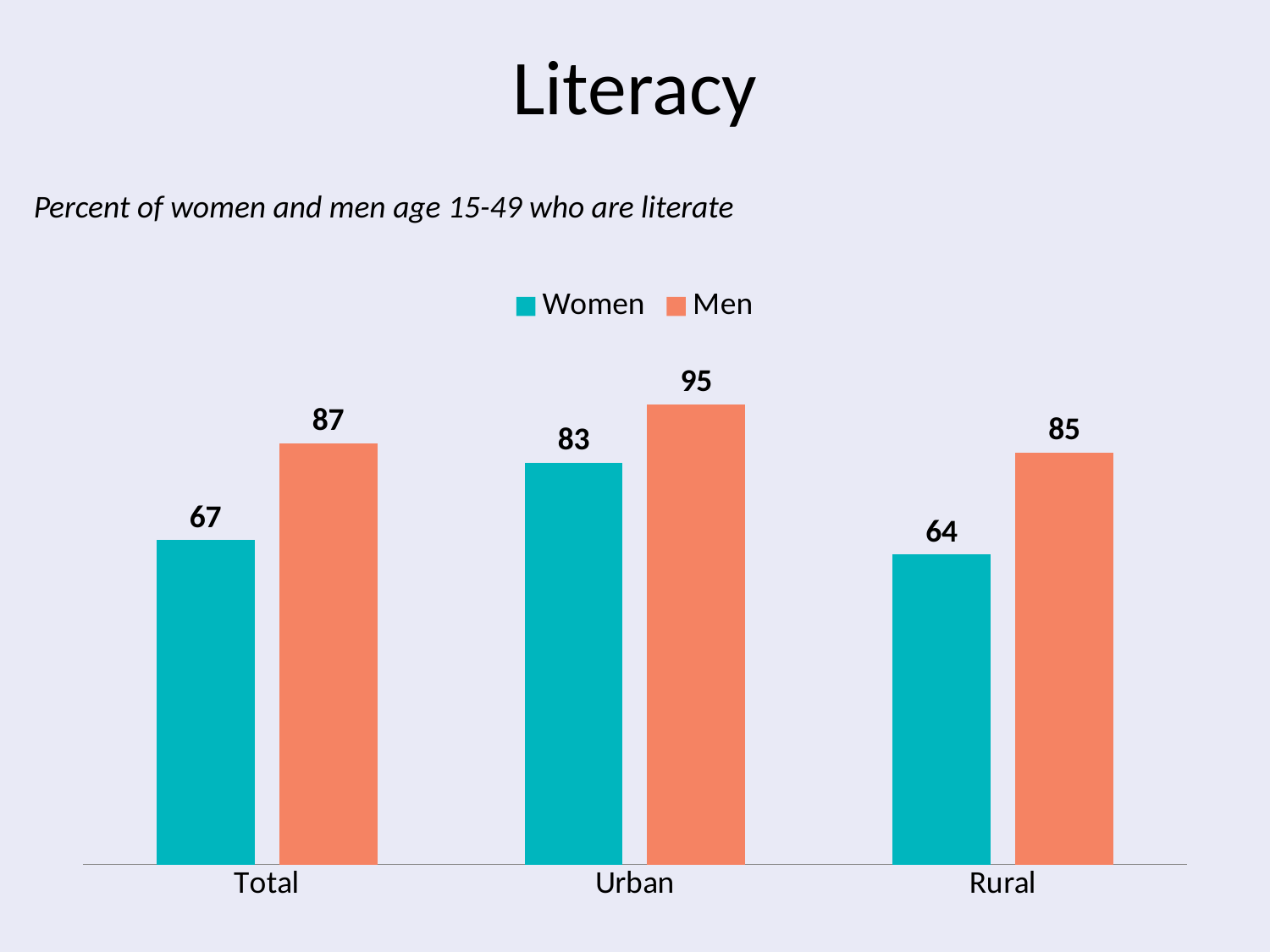

# Literacy
Percent of women and men age 15-49 who are literate

### Chart

| Category | Women | Men |
|---|---|---|
| Total | 67.0 | 87.0 |
| Urban | 83.0 | 95.0 |
| Rural | 64.0 | 85.0 |